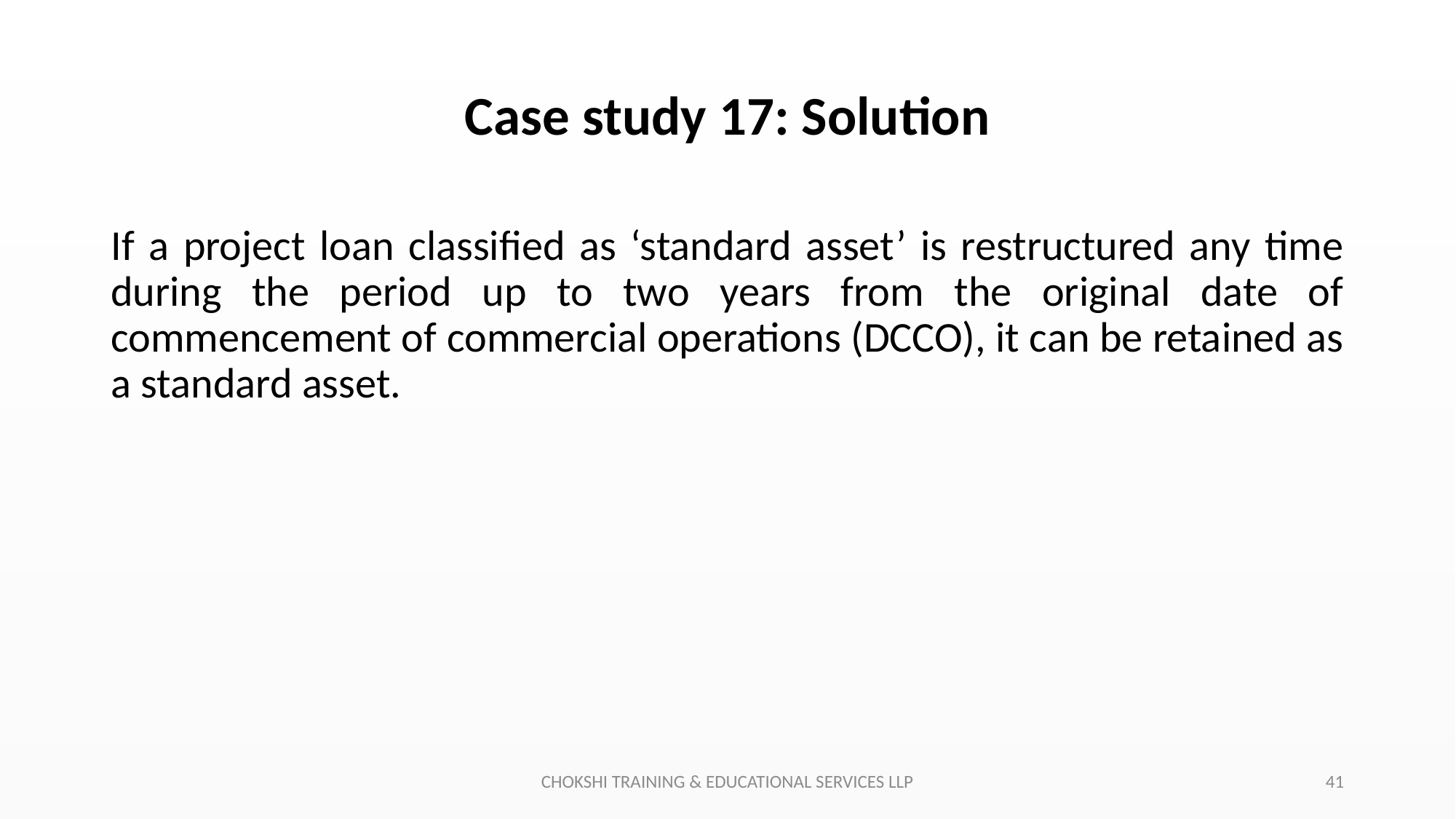

# Case study 17: Solution
If a project loan classified as ‘standard asset’ is restructured any time during the period up to two years from the original date of commencement of commercial operations (DCCO), it can be retained as a standard asset.

CHOKSHI TRAINING & EDUCATIONAL SERVICES LLP
41